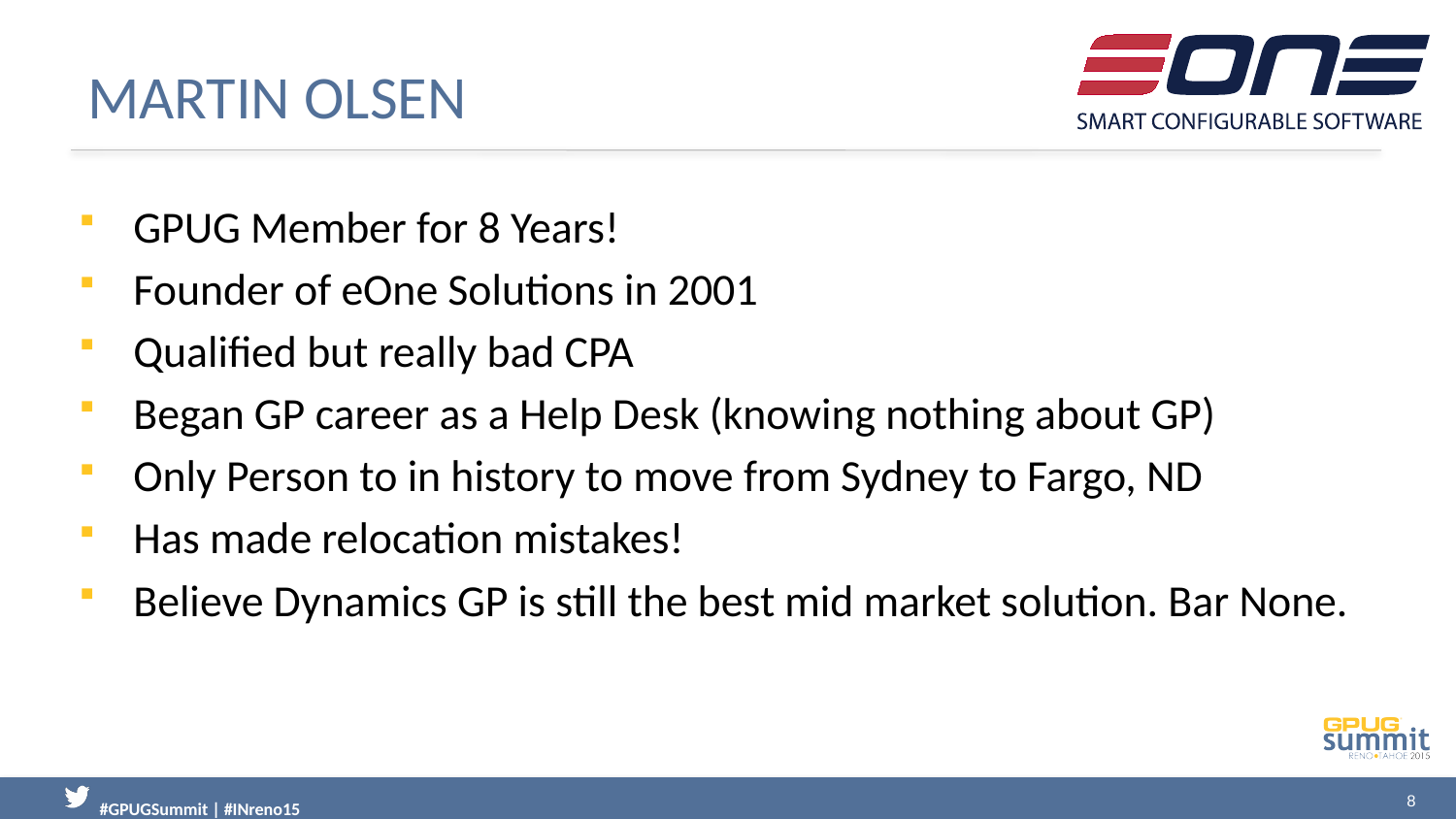

# Martin Olsen

GPUG Member for 8 Years!
Founder of eOne Solutions in 2001
Qualified but really bad CPA
Began GP career as a Help Desk (knowing nothing about GP)
Only Person to in history to move from Sydney to Fargo, ND
Has made relocation mistakes!
Believe Dynamics GP is still the best mid market solution. Bar None.
8